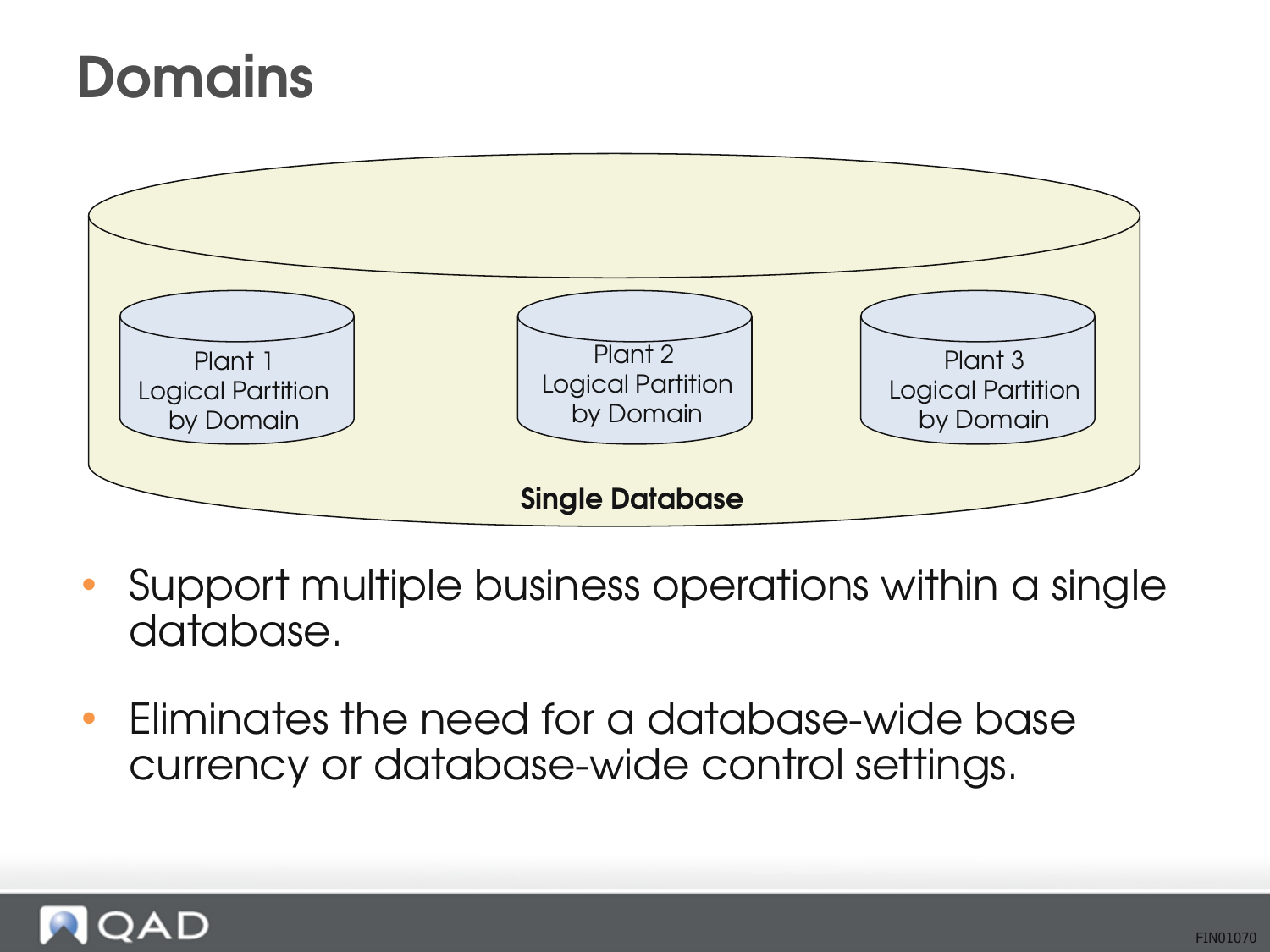

# Domains

Plant 1
Logical Partition by Domain

Plant 2
Logical Partition by Domain

Plant 3
Logical Partition by Domain
Single Database
Support multiple business operations within a single database.
Eliminates the need for a database-wide base currency or database-wide control settings.

FIN01070